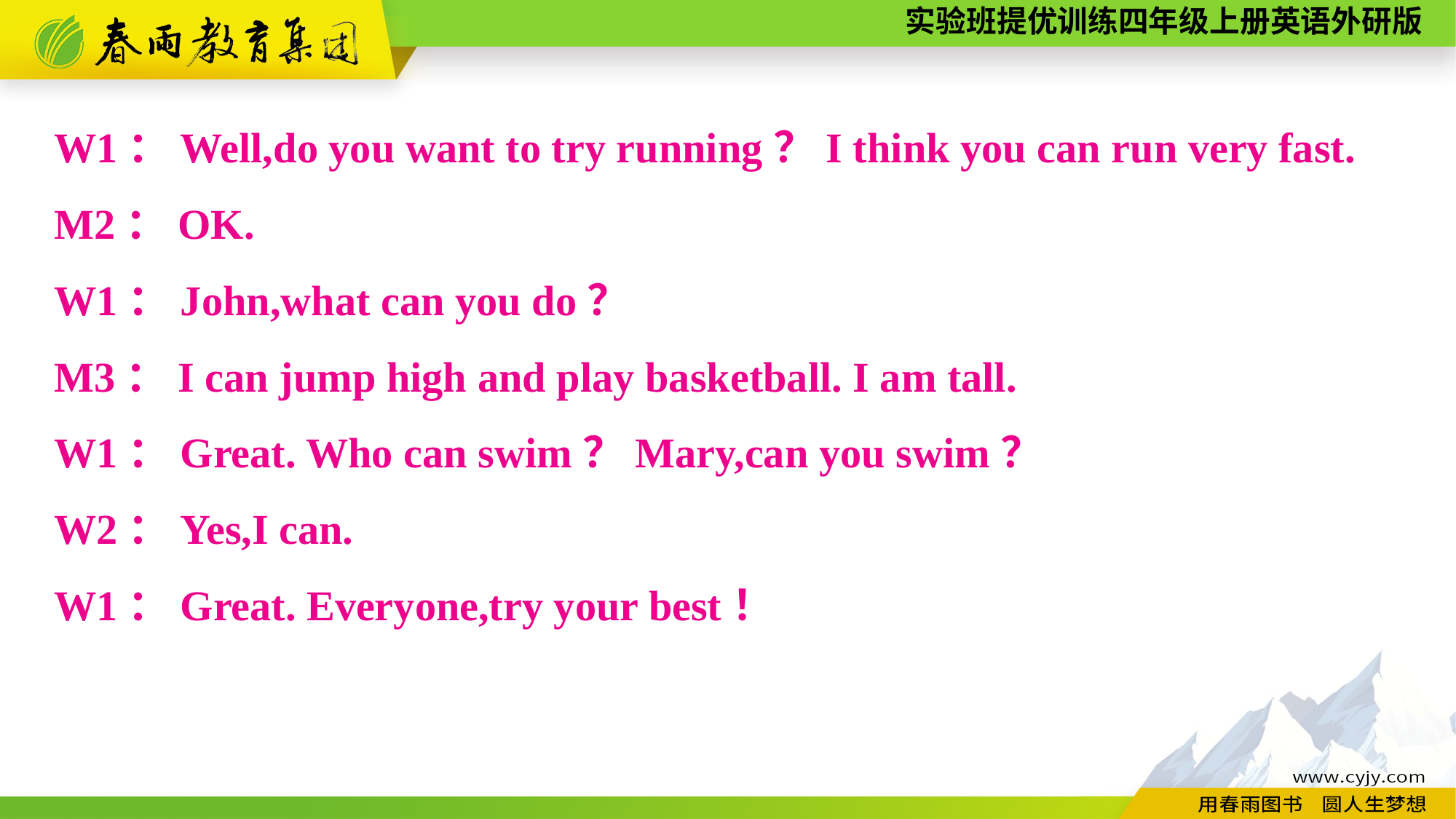

W1：Well,do you want to try running？I think you can run very fast.
M2：OK.
W1：John,what can you do？
M3：I can jump high and play basketball. I am tall.
W1：Great. Who can swim？Mary,can you swim？
W2：Yes,I can.
W1：Great. Everyone,try your best！